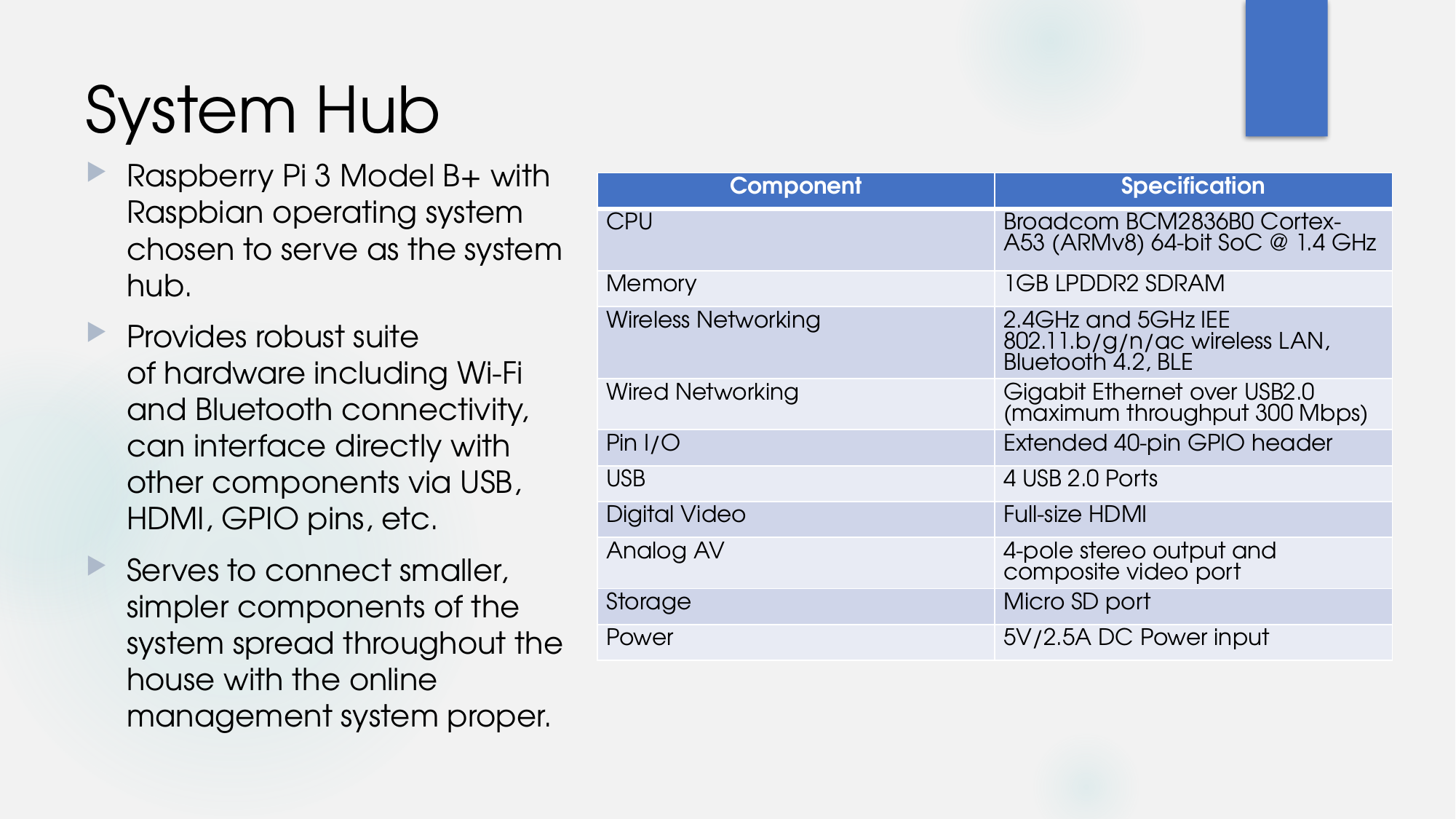

# System Hub
Raspberry Pi 3 Model B+ with Raspbian operating system chosen to serve as the system hub.
Provides robust suite of hardware including Wi-Fi and Bluetooth connectivity, can interface directly with other components via USB, HDMI, GPIO pins, etc.
Serves to connect smaller, simpler components of the system spread throughout the house with the online management system proper.
| Component | Specification |
| --- | --- |
| CPU | Broadcom BCM2836B0 Cortex-A53 (ARMv8) 64-bit SoC @ 1.4 GHz |
| Memory | 1GB LPDDR2 SDRAM |
| Wireless Networking | 2.4GHz and 5GHz IEE 802.11.b/g/n/ac wireless LAN, Bluetooth 4.2, BLE |
| Wired Networking | Gigabit Ethernet over USB2.0 (maximum throughput 300 Mbps) |
| Pin I/O | Extended 40-pin GPIO header |
| USB | 4 USB 2.0 Ports |
| Digital Video | Full-size HDMI |
| Analog AV | 4-pole stereo output and composite video port |
| Storage | Micro SD port |
| Power | 5V/2.5A DC Power input |